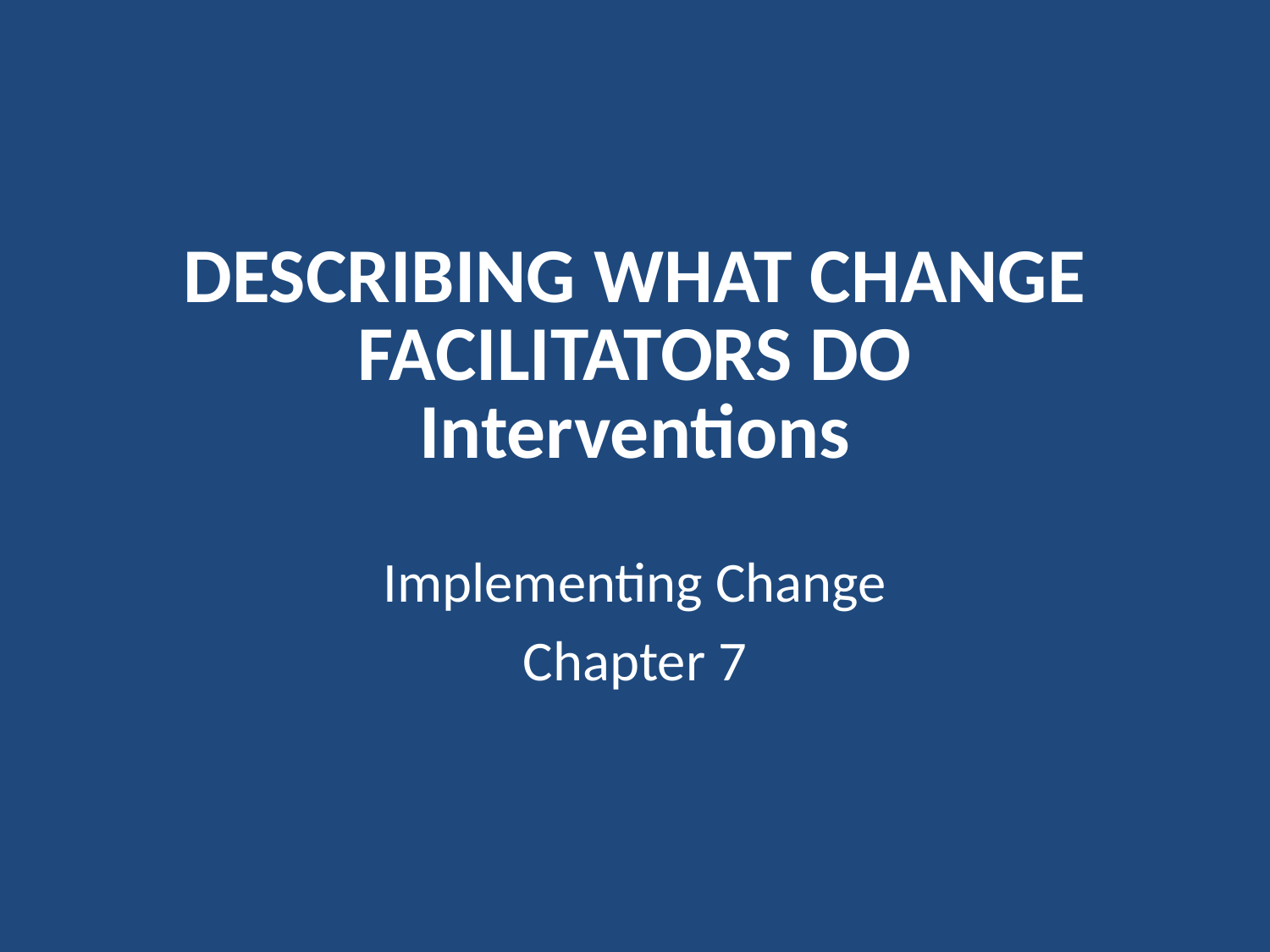

# DESCRIBING WHAT CHANGE FACILITATORS DO Interventions
Implementing Change
Chapter 7